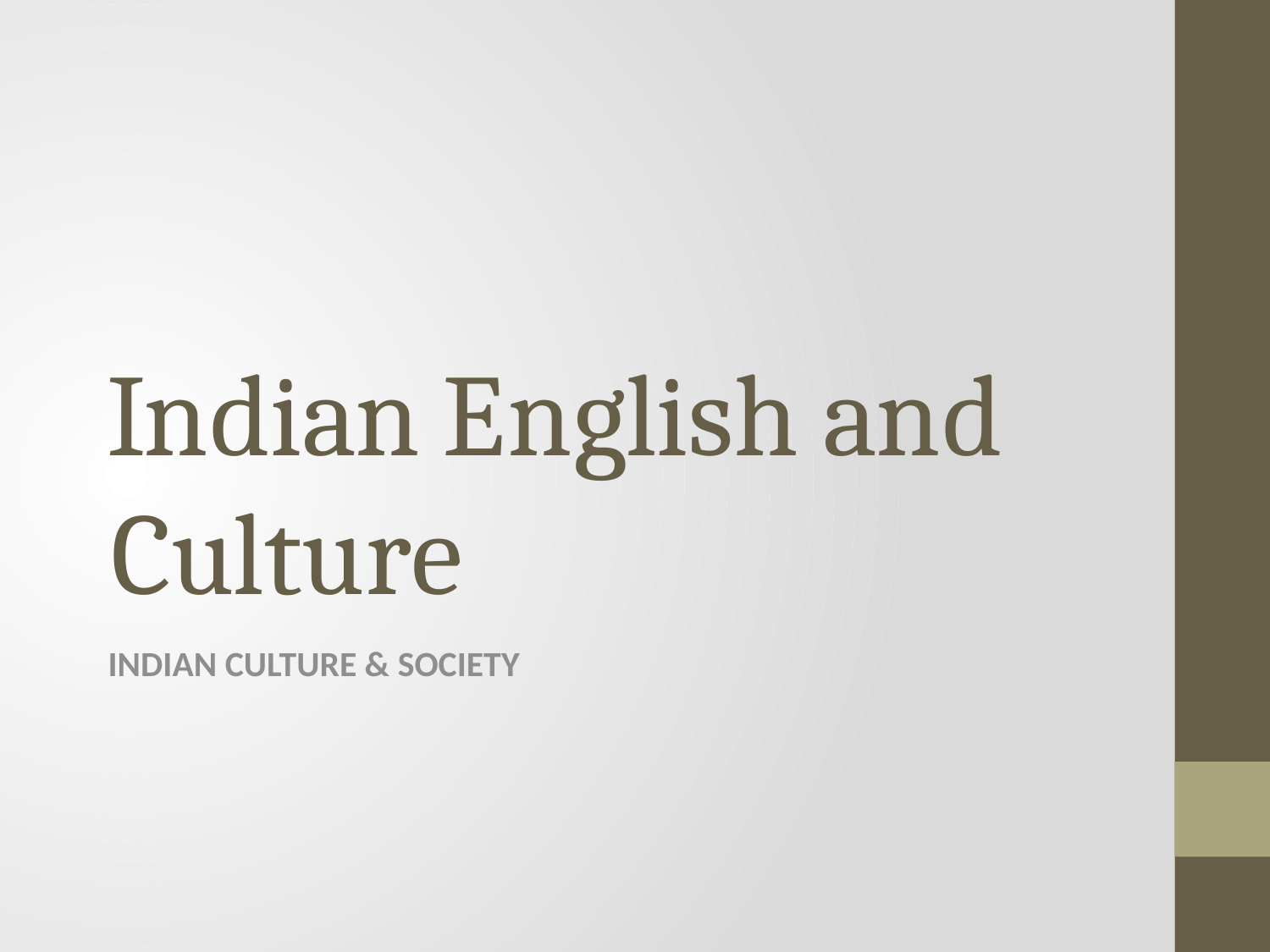

# Indian English and Culture
INDIAN CULTURE & SOCIETY